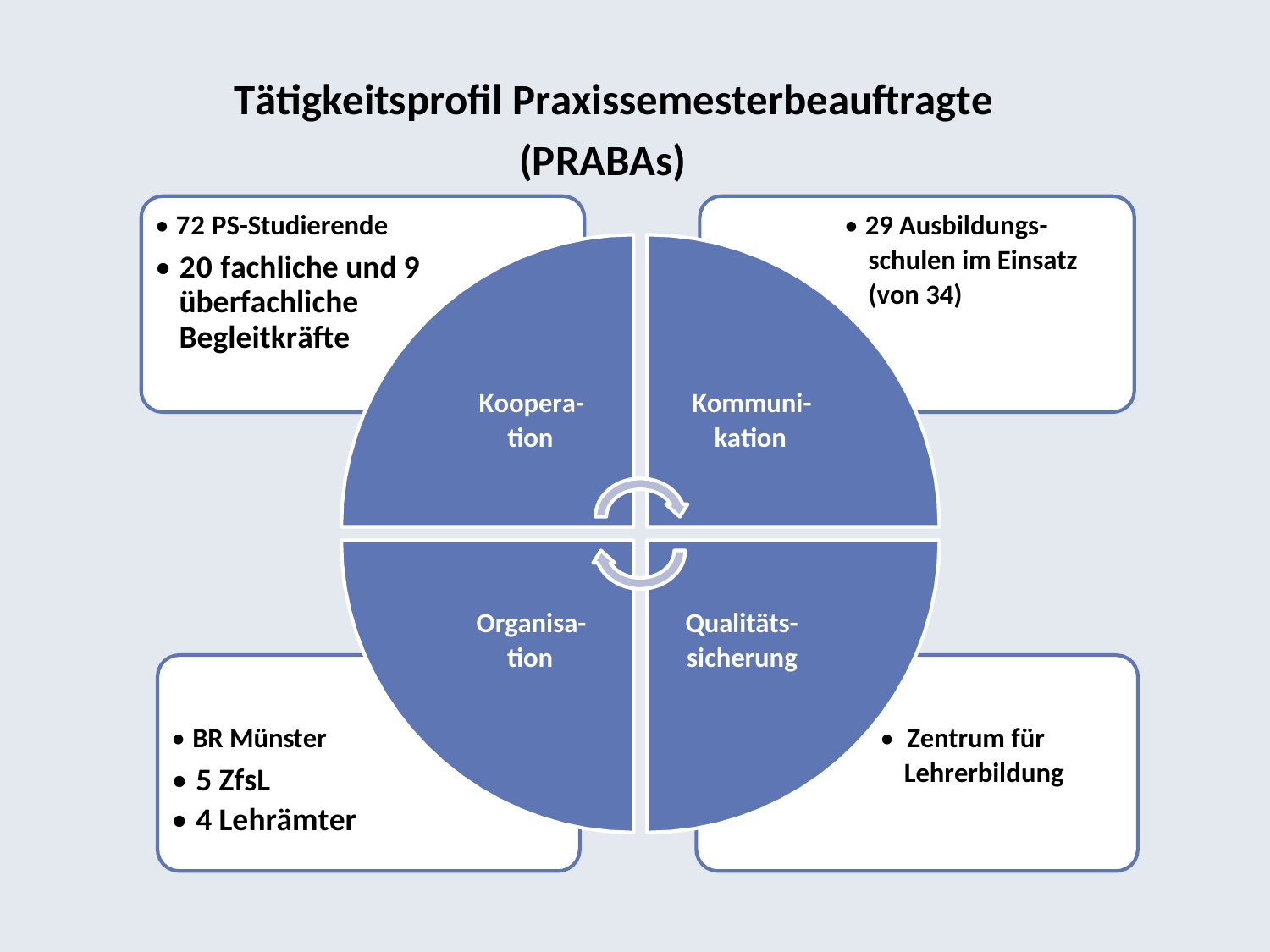

Tätigkeitsprofil Praxissemesterbeauftragte
(PRABAs)

• 72 PS-Studierende
• 20 fachliche und 9 überfachliche Begleitkräfte
• 29 Ausbildungs-
schulen im Einsatz
(von 34)

Koopera-
tion
Kommuni-
kation

Organisa-
tion
Qualitäts-
sicherung

• BR Münster
• 5 ZfsL
• 4 Lehrämter
•  Zentrum für
Lehrerbildung